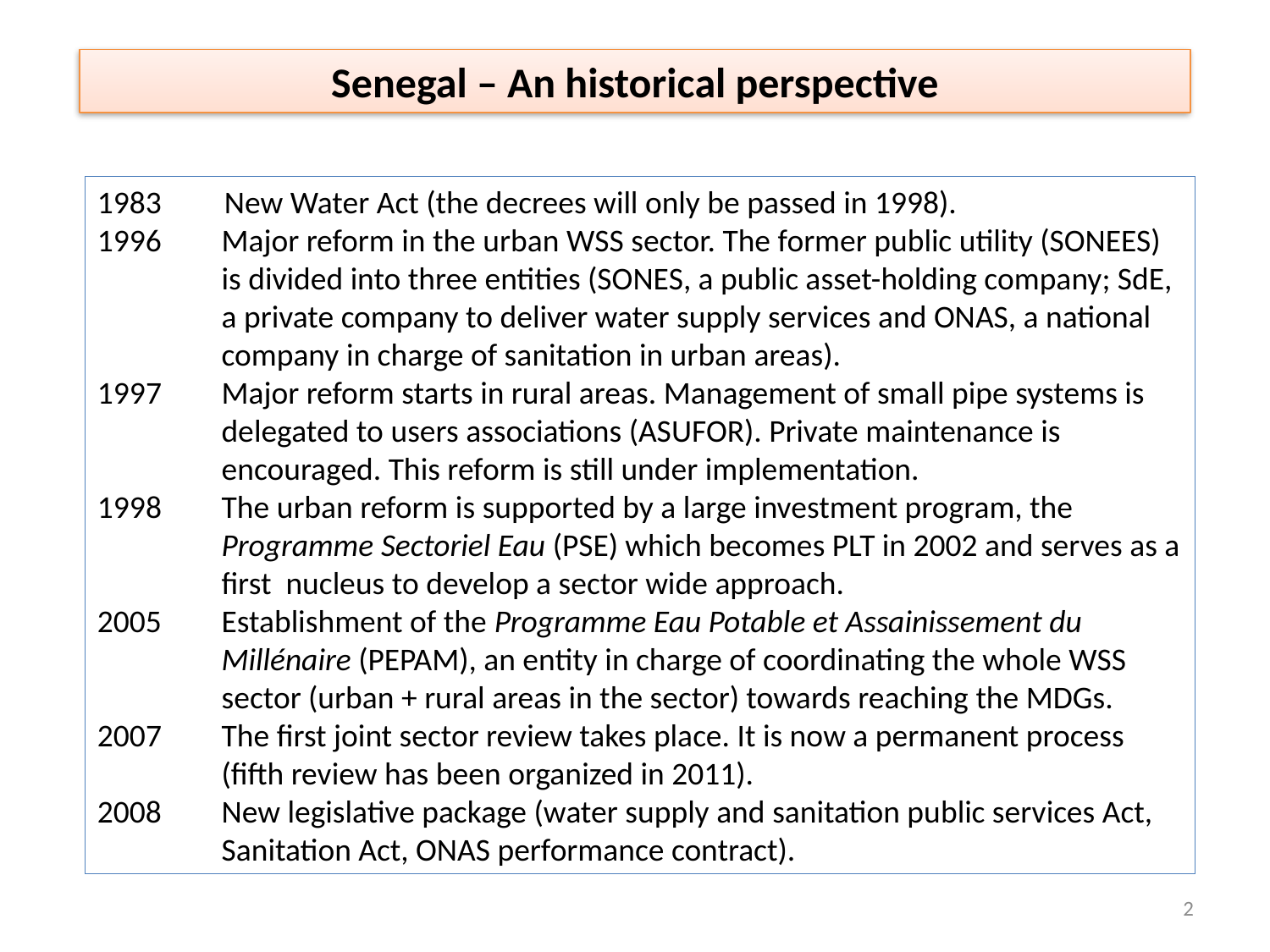

Senegal – An historical perspective
1983	New Water Act (the decrees will only be passed in 1998).
1996	Major reform in the urban WSS sector. The former public utility (SONEES) is divided into three entities (SONES, a public asset-holding company; SdE, a private company to deliver water supply services and ONAS, a national company in charge of sanitation in urban areas).
Major reform starts in rural areas. Management of small pipe systems is delegated to users associations (ASUFOR). Private maintenance is encouraged. This reform is still under implementation.
The urban reform is supported by a large investment program, the Programme Sectoriel Eau (PSE) which becomes PLT in 2002 and serves as a first  nucleus to develop a sector wide approach.
2005	Establishment of the Programme Eau Potable et Assainissement du Millénaire (PEPAM), an entity in charge of coordinating the whole WSS sector (urban + rural areas in the sector) towards reaching the MDGs.
The first joint sector review takes place. It is now a permanent process (fifth review has been organized in 2011).
2008	New legislative package (water supply and sanitation public services Act, Sanitation Act, ONAS performance contract).
2